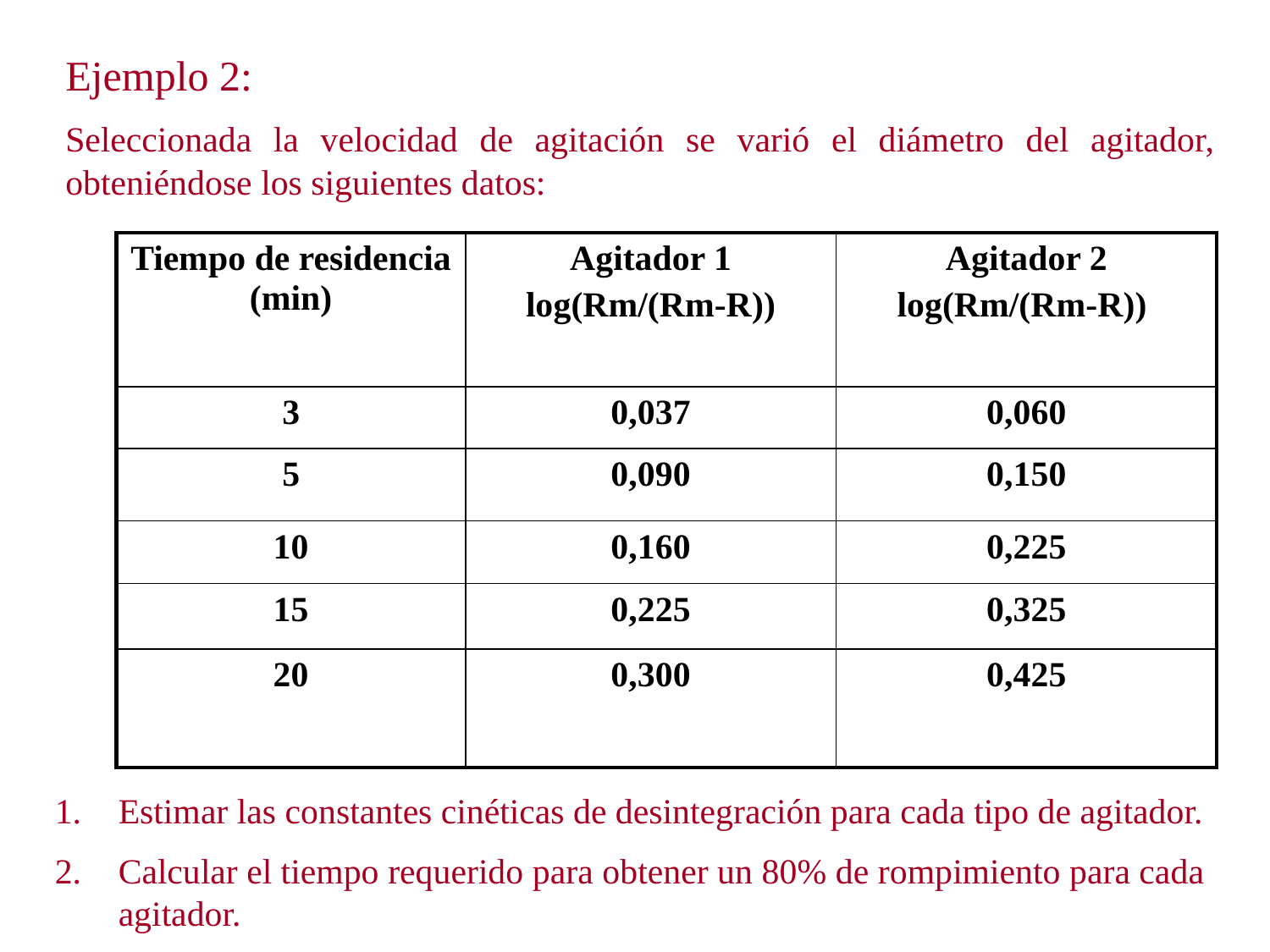

Ejemplo 2:
Seleccionada la velocidad de agitación se varió el diámetro del agitador, obteniéndose los siguientes datos:
| Tiempo de residencia (min) | Agitador 1 log(Rm/(Rm-R)) | Agitador 2 log(Rm/(Rm-R)) |
| --- | --- | --- |
| 3 | 0,037 | 0,060 |
| 5 | 0,090 | 0,150 |
| 10 | 0,160 | 0,225 |
| 15 | 0,225 | 0,325 |
| 20 | 0,300 | 0,425 |
Estimar las constantes cinéticas de desintegración para cada tipo de agitador.
Calcular el tiempo requerido para obtener un 80% de rompimiento para cada agitador.